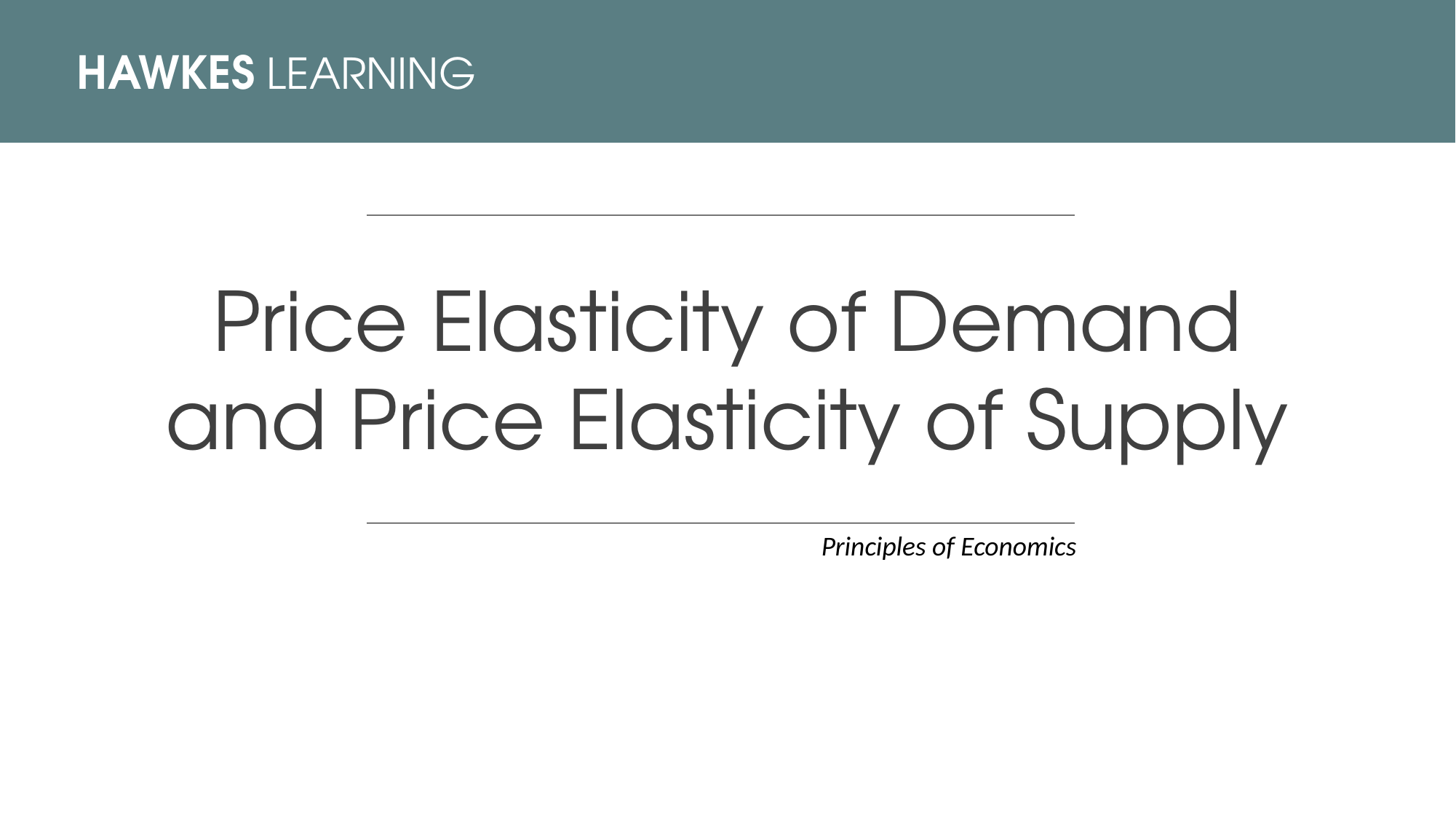

HAWKES LEARNING
Price Elasticity of Demand and Price Elasticity of Supply
Principles of Economics